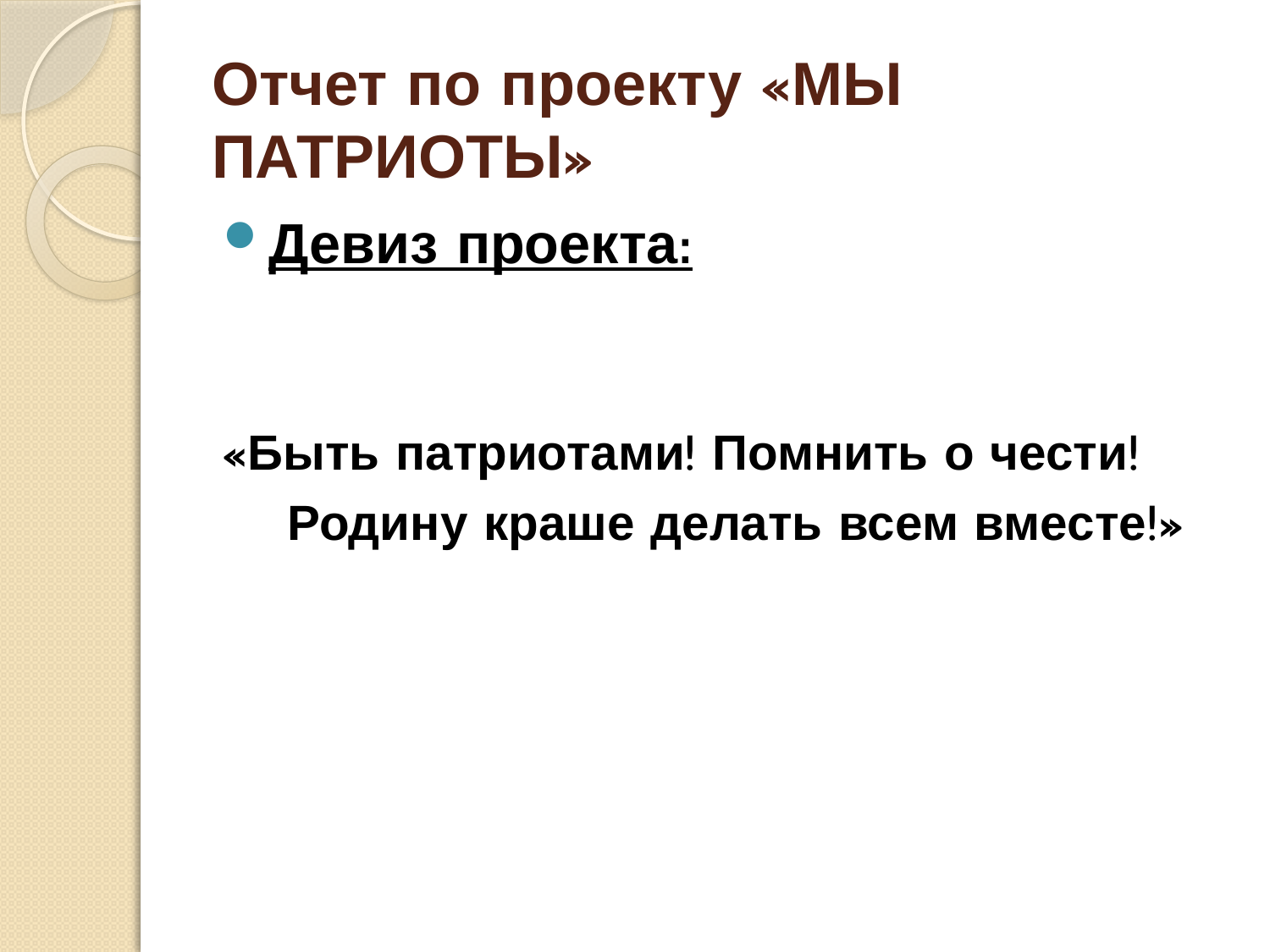

# Отчет по проекту «МЫ ПАТРИОТЫ»
Девиз проекта:
«Быть патриотами! Помнить о чести!
    Родину краше делать всем вместе!»